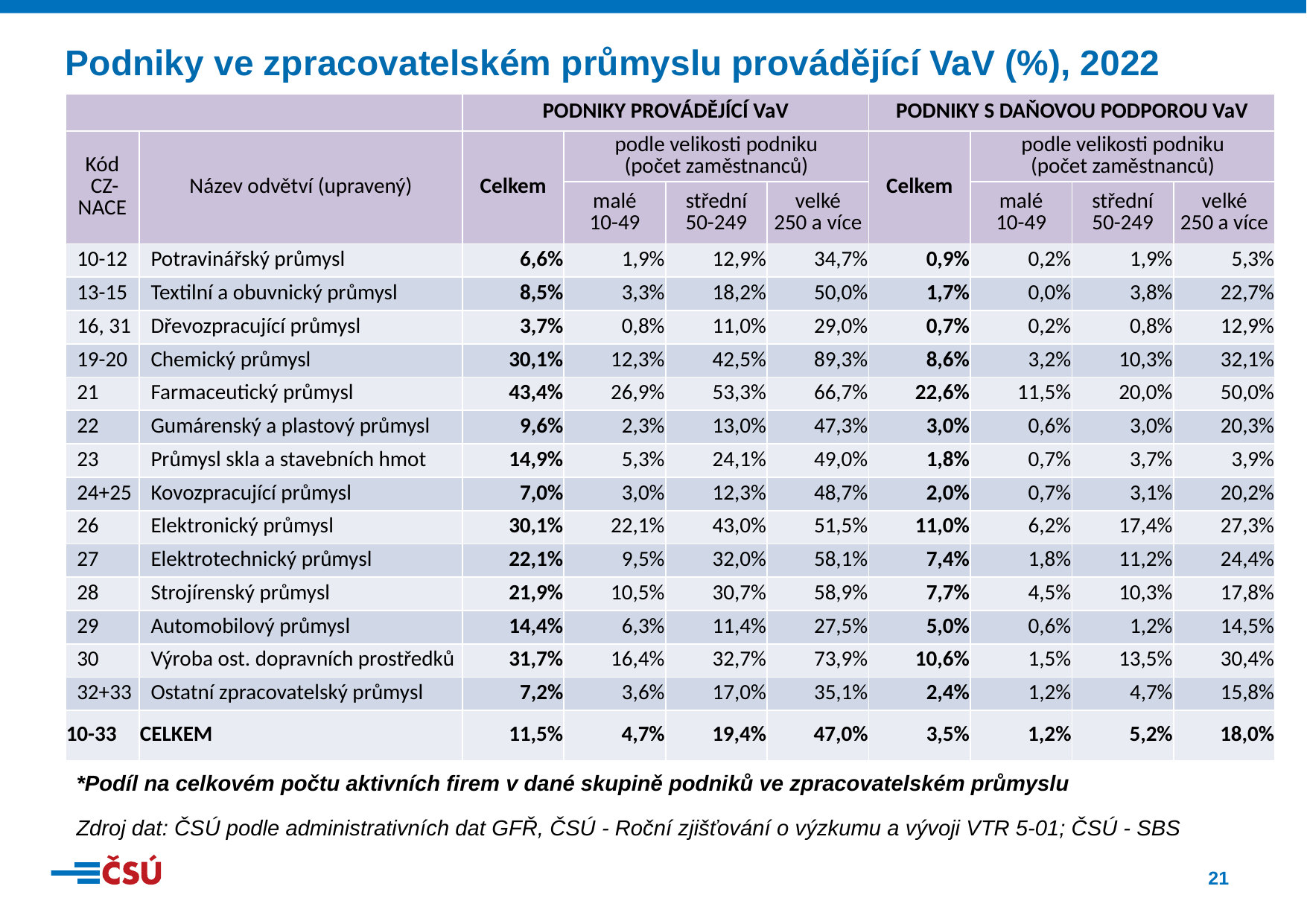

Podniky ve zpracovatelském průmyslu provádějící VaV (%), 2022
|  |  | PODNIKY PROVÁDĚJÍCÍ VaV |  |  |  | PODNIKY S DAŇOVOU PODPOROU VaV |  |  |  |
| --- | --- | --- | --- | --- | --- | --- | --- | --- | --- |
| Kód CZ-NACE | Název odvětví (upravený) | Celkem | podle velikosti podniku (počet zaměstnanců) |  |  | Celkem | podle velikosti podniku (počet zaměstnanců) |  |  |
|  |  |  | malé 10-49 | střední 50-249 | velké 250 a více |  | malé 10-49 | střední 50-249 | velké 250 a více |
| 10-12 | Potravinářský průmysl | 6,6% | 1,9% | 12,9% | 34,7% | 0,9% | 0,2% | 1,9% | 5,3% |
| 13-15 | Textilní a obuvnický průmysl | 8,5% | 3,3% | 18,2% | 50,0% | 1,7% | 0,0% | 3,8% | 22,7% |
| 16, 31 | Dřevozpracující průmysl | 3,7% | 0,8% | 11,0% | 29,0% | 0,7% | 0,2% | 0,8% | 12,9% |
| 19-20 | Chemický průmysl | 30,1% | 12,3% | 42,5% | 89,3% | 8,6% | 3,2% | 10,3% | 32,1% |
| 21 | Farmaceutický průmysl | 43,4% | 26,9% | 53,3% | 66,7% | 22,6% | 11,5% | 20,0% | 50,0% |
| 22 | Gumárenský a plastový průmysl | 9,6% | 2,3% | 13,0% | 47,3% | 3,0% | 0,6% | 3,0% | 20,3% |
| 23 | Průmysl skla a stavebních hmot | 14,9% | 5,3% | 24,1% | 49,0% | 1,8% | 0,7% | 3,7% | 3,9% |
| 24+25 | Kovozpracující průmysl | 7,0% | 3,0% | 12,3% | 48,7% | 2,0% | 0,7% | 3,1% | 20,2% |
| 26 | Elektronický průmysl | 30,1% | 22,1% | 43,0% | 51,5% | 11,0% | 6,2% | 17,4% | 27,3% |
| 27 | Elektrotechnický průmysl | 22,1% | 9,5% | 32,0% | 58,1% | 7,4% | 1,8% | 11,2% | 24,4% |
| 28 | Strojírenský průmysl | 21,9% | 10,5% | 30,7% | 58,9% | 7,7% | 4,5% | 10,3% | 17,8% |
| 29 | Automobilový průmysl | 14,4% | 6,3% | 11,4% | 27,5% | 5,0% | 0,6% | 1,2% | 14,5% |
| 30 | Výroba ost. dopravních prostředků | 31,7% | 16,4% | 32,7% | 73,9% | 10,6% | 1,5% | 13,5% | 30,4% |
| 32+33 | Ostatní zpracovatelský průmysl | 7,2% | 3,6% | 17,0% | 35,1% | 2,4% | 1,2% | 4,7% | 15,8% |
| 10-33 | CELKEM | 11,5% | 4,7% | 19,4% | 47,0% | 3,5% | 1,2% | 5,2% | 18,0% |
*Podíl na celkovém počtu aktivních firem v dané skupině podniků ve zpracovatelském průmyslu
Zdroj dat: ČSÚ podle administrativních dat GFŘ, ČSÚ - Roční zjišťování o výzkumu a vývoji VTR 5-01; ČSÚ - SBS